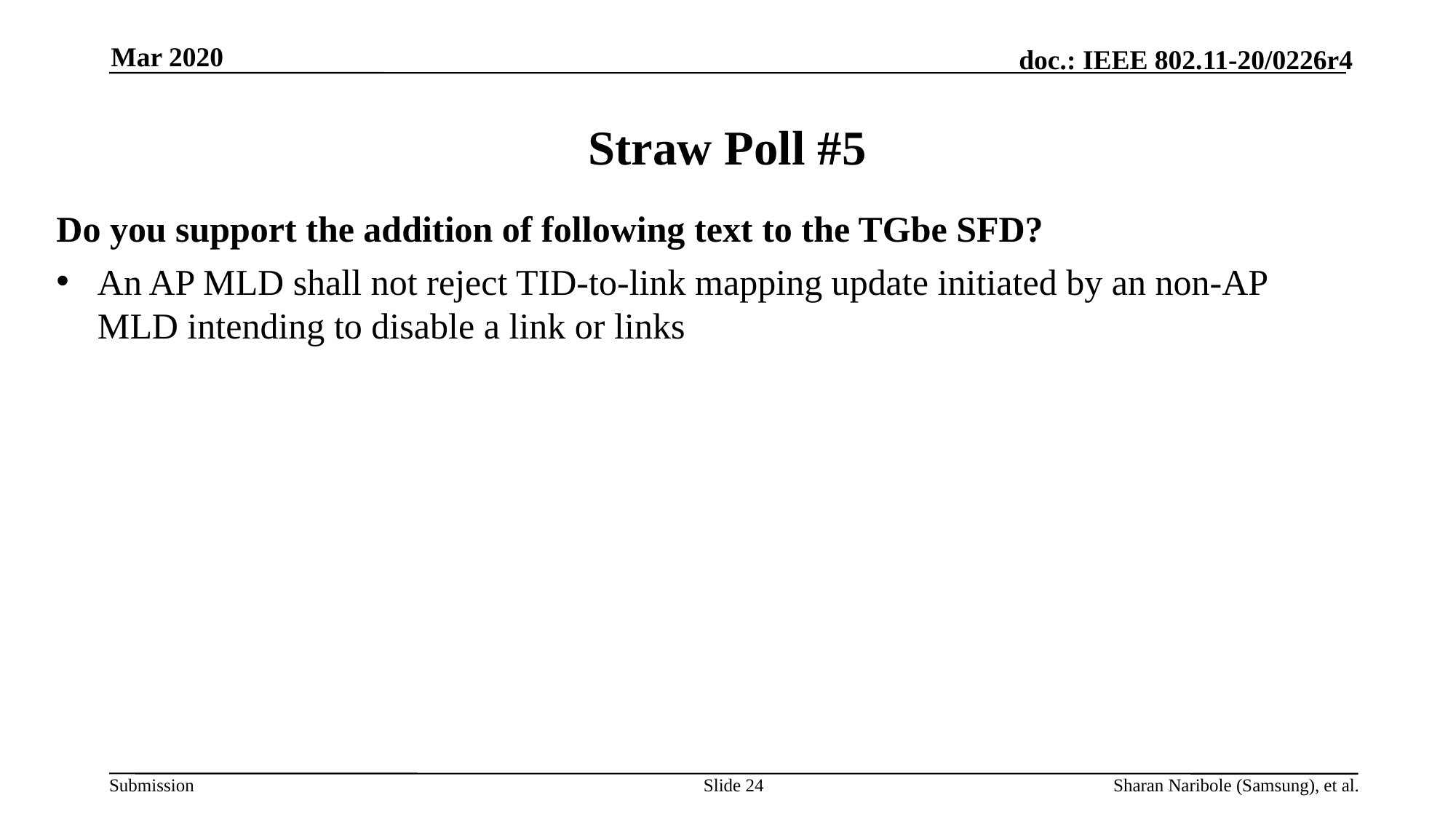

Mar 2020
# Straw Poll #5
Do you support the addition of following text to the TGbe SFD?
An AP MLD shall not reject TID-to-link mapping update initiated by an non-AP MLD intending to disable a link or links
Slide 24
Sharan Naribole (Samsung), et al.